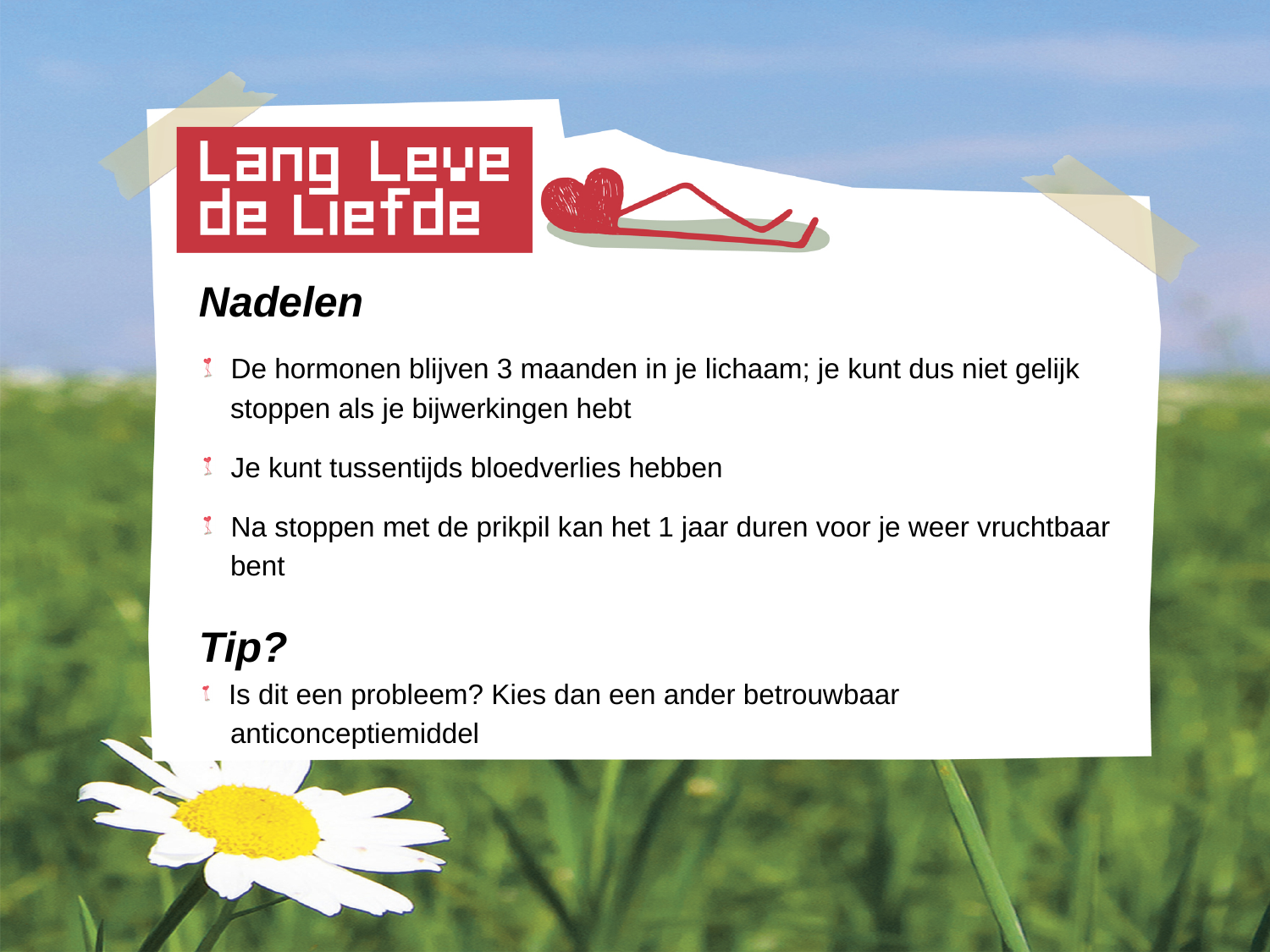

Nadelen

  De hormonen blijven 3 maanden in je lichaam; je kunt dus niet gelijk
    stoppen als je bijwerkingen hebt

  Je kunt tussentijds bloedverlies hebben

  Na stoppen met de prikpil kan het 1 jaar duren voor je weer vruchtbaar
    bent

Tip?
  Is dit een probleem? Kies dan een ander betrouwbaar
    anticonceptiemiddel